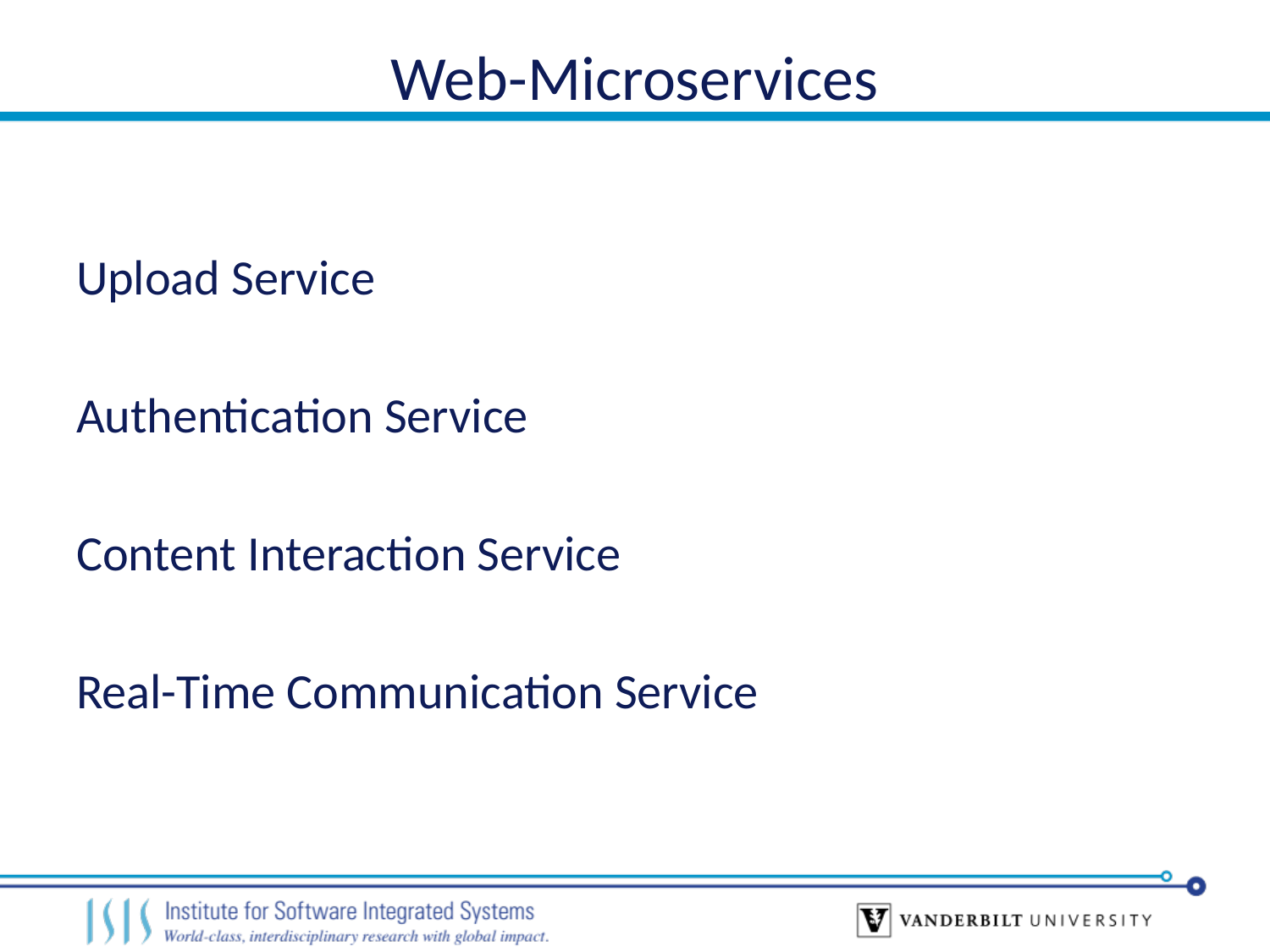

# Web-Microservices
Upload Service

Authentication Service

Content Interaction Service

Real-Time Communication Service